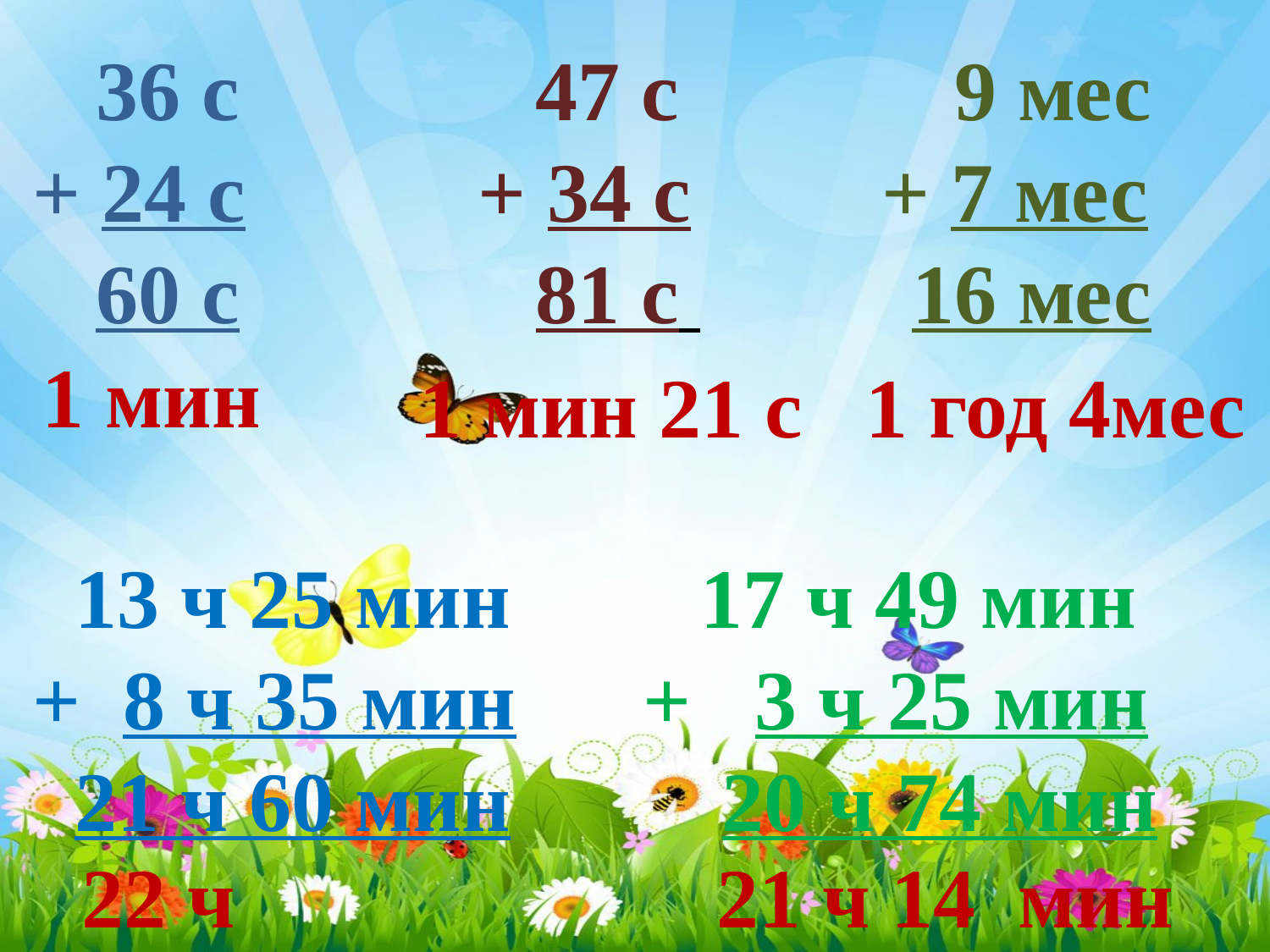

36 с              47 с             9 мес
+ 24 с           + 34 с         + 7 мес
   60 с              81 с           16 мес

  13 ч 25 мин         17 ч 49 мин
+  8 ч 35 мин      +   3 ч 25 мин
  21 ч 60 мин          20 ч 74 мин
1 мин
1 мин 21 с
1 год 4мес
22 ч
21 ч 14  мин